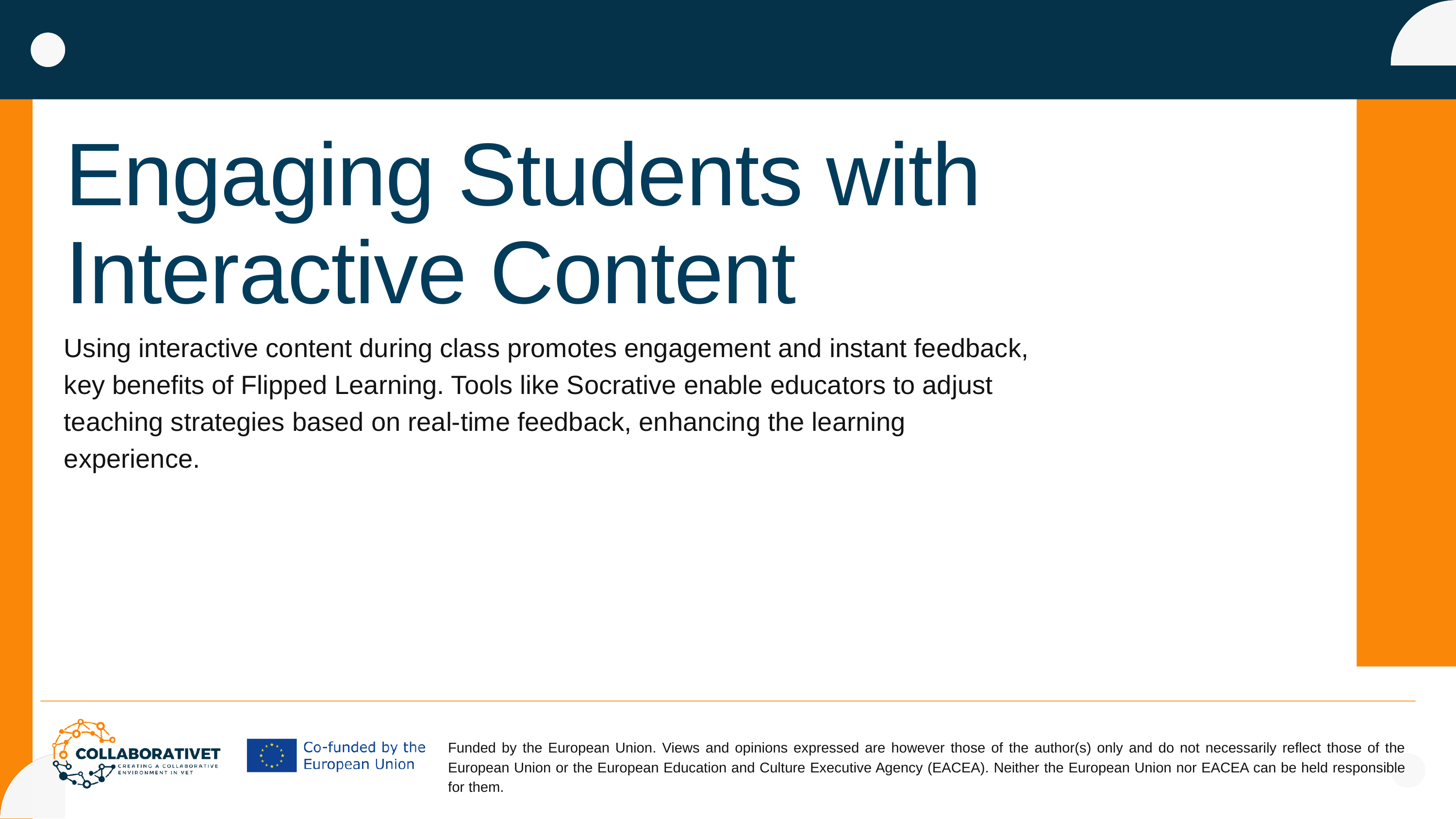

Engaging Students with Interactive Content
Using interactive content during class promotes engagement and instant feedback, key benefits of Flipped Learning. Tools like Socrative enable educators to adjust teaching strategies based on real-time feedback, enhancing the learning experience.

Funded by the European Union. Views and opinions expressed are however those of the author(s) only and do not necessarily reflect those of the European Union or the European Education and Culture Executive Agency (EACEA). Neither the European Union nor EACEA can be held responsible for them.